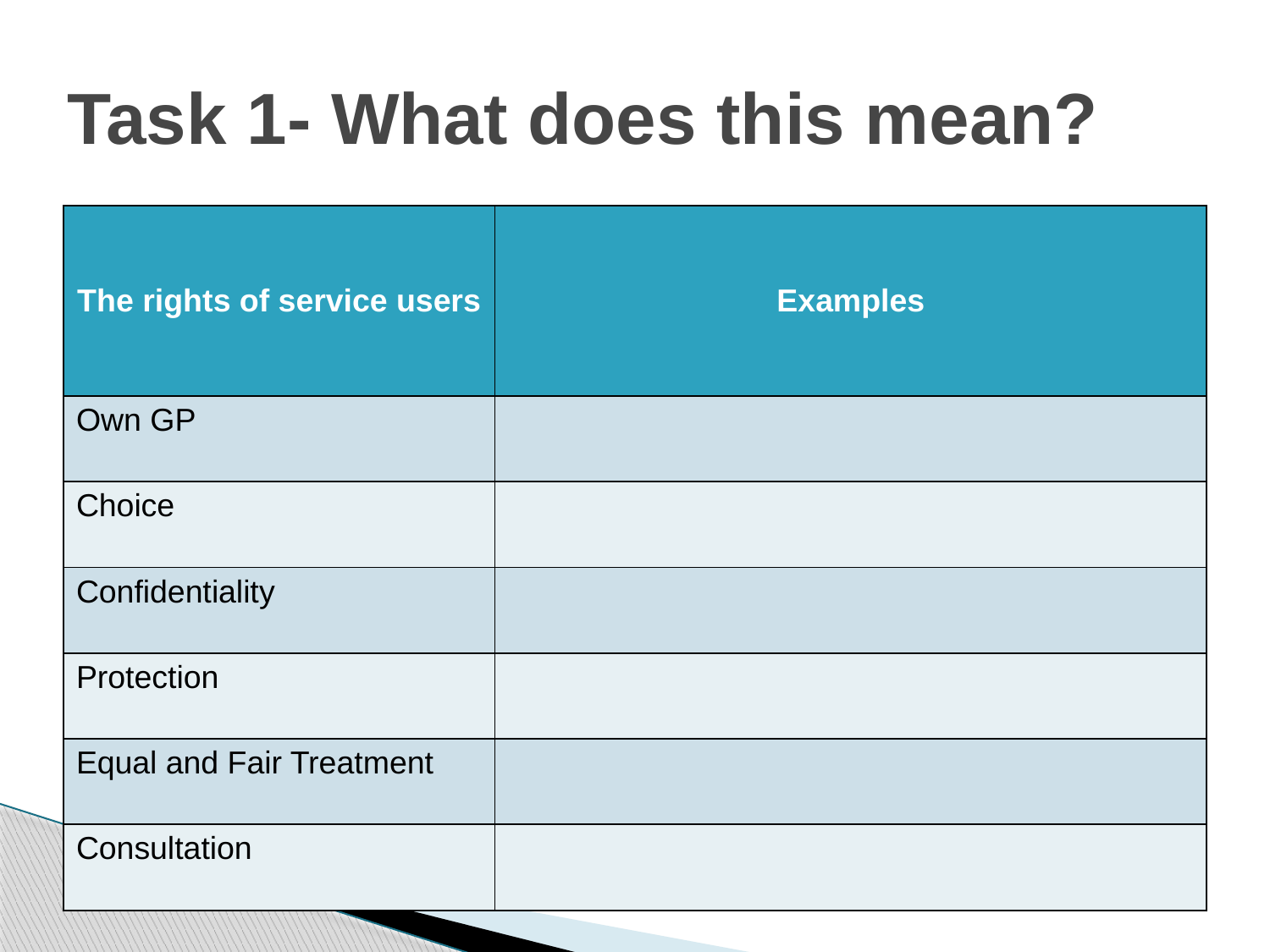

# Task 1- What does this mean?
| The rights of service users | Examples |
| --- | --- |
| Own GP |  |
| Choice |  |
| Confidentiality |  |
| Protection |  |
| Equal and Fair Treatment |  |
| Consultation |  |